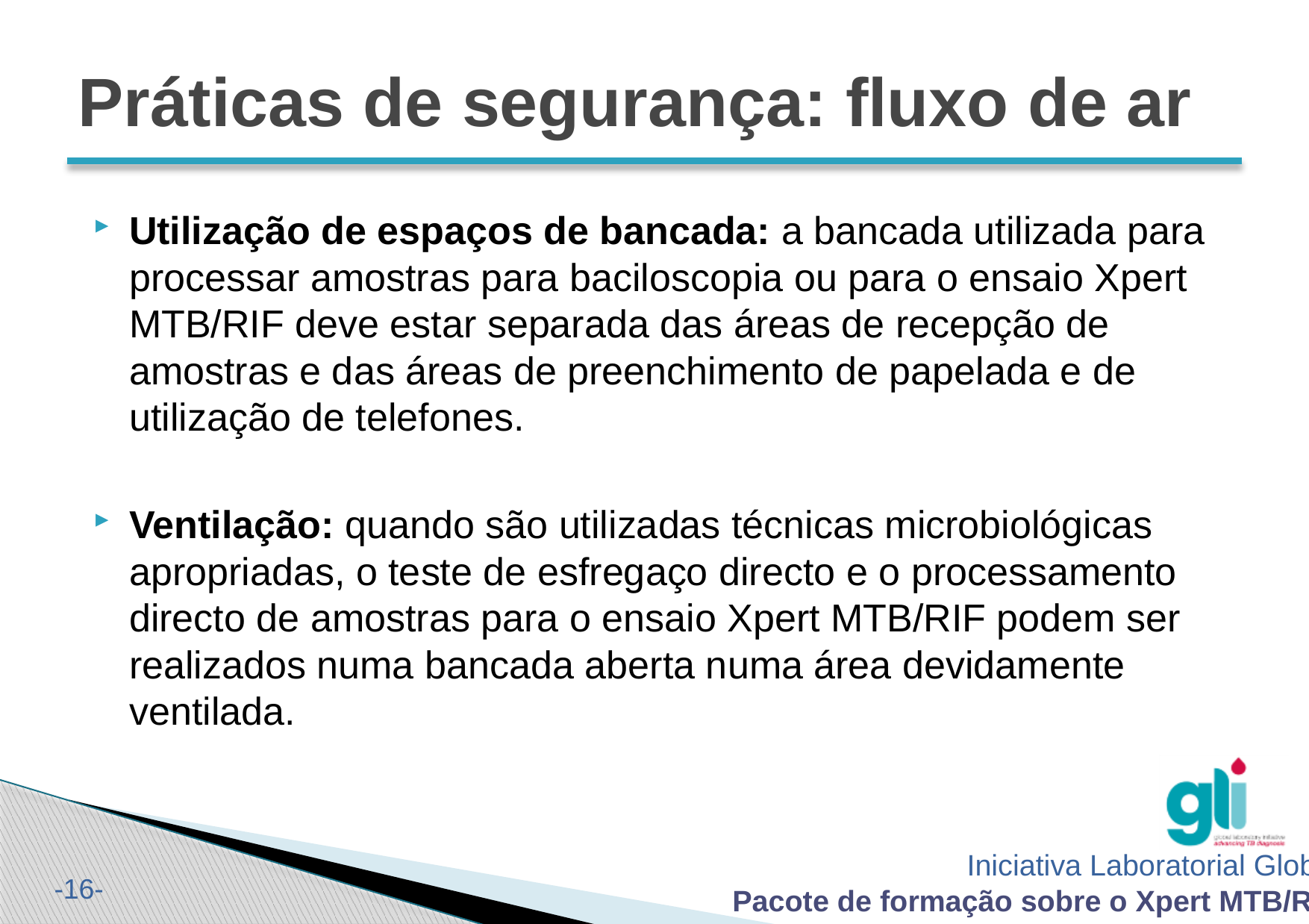

# Práticas de segurança: fluxo de ar
Utilização de espaços de bancada: a bancada utilizada para processar amostras para baciloscopia ou para o ensaio Xpert MTB/RIF deve estar separada das áreas de recepção de amostras e das áreas de preenchimento de papelada e de utilização de telefones.

Ventilação: quando são utilizadas técnicas microbiológicas apropriadas, o teste de esfregaço directo e o processamento directo de amostras para o ensaio Xpert MTB/RIF podem ser realizados numa bancada aberta numa área devidamente ventilada.